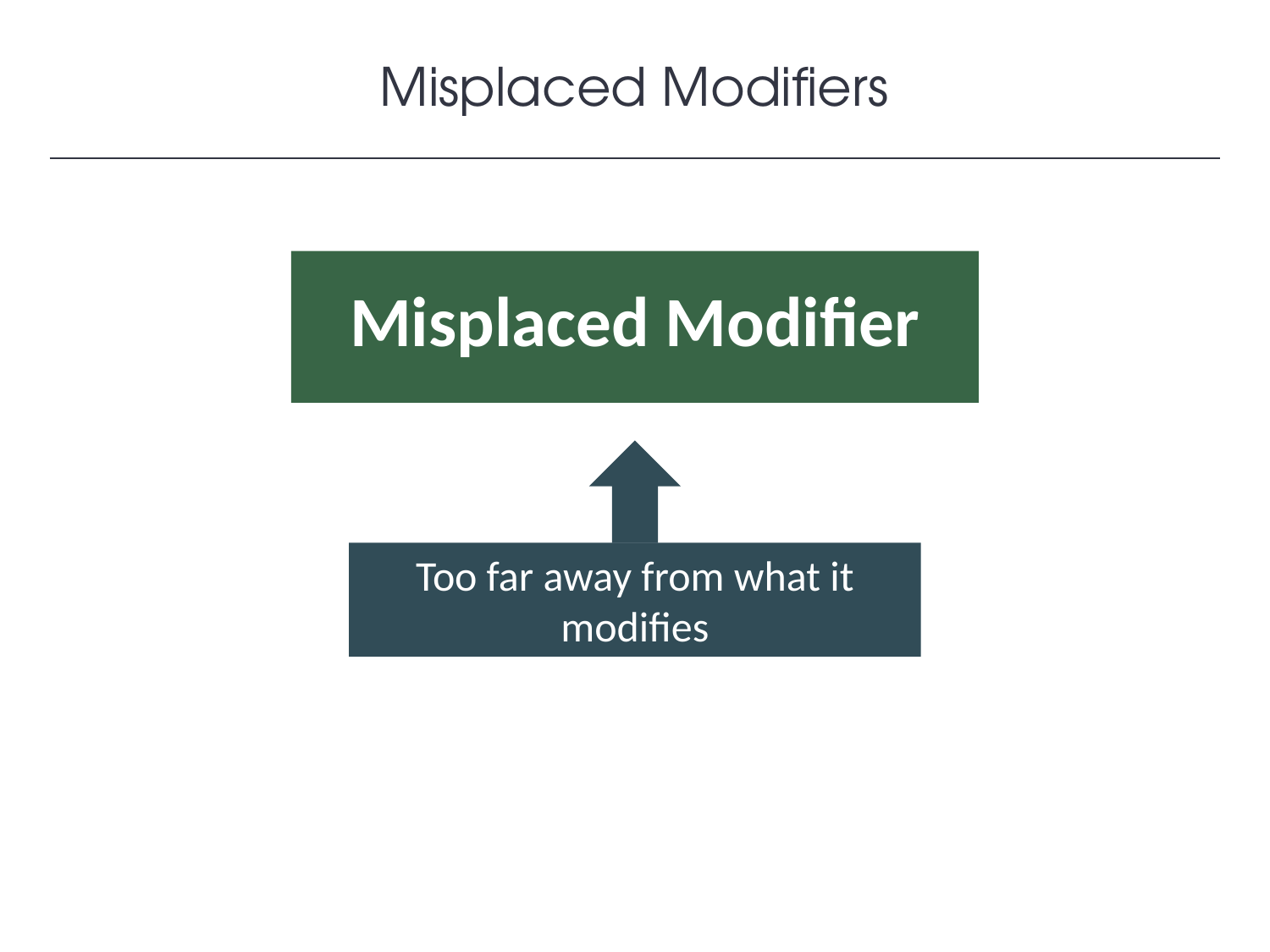

Misplaced Modifiers
HAWKES LEARNING

Misplaced Modifier

Too far away from what it modifies